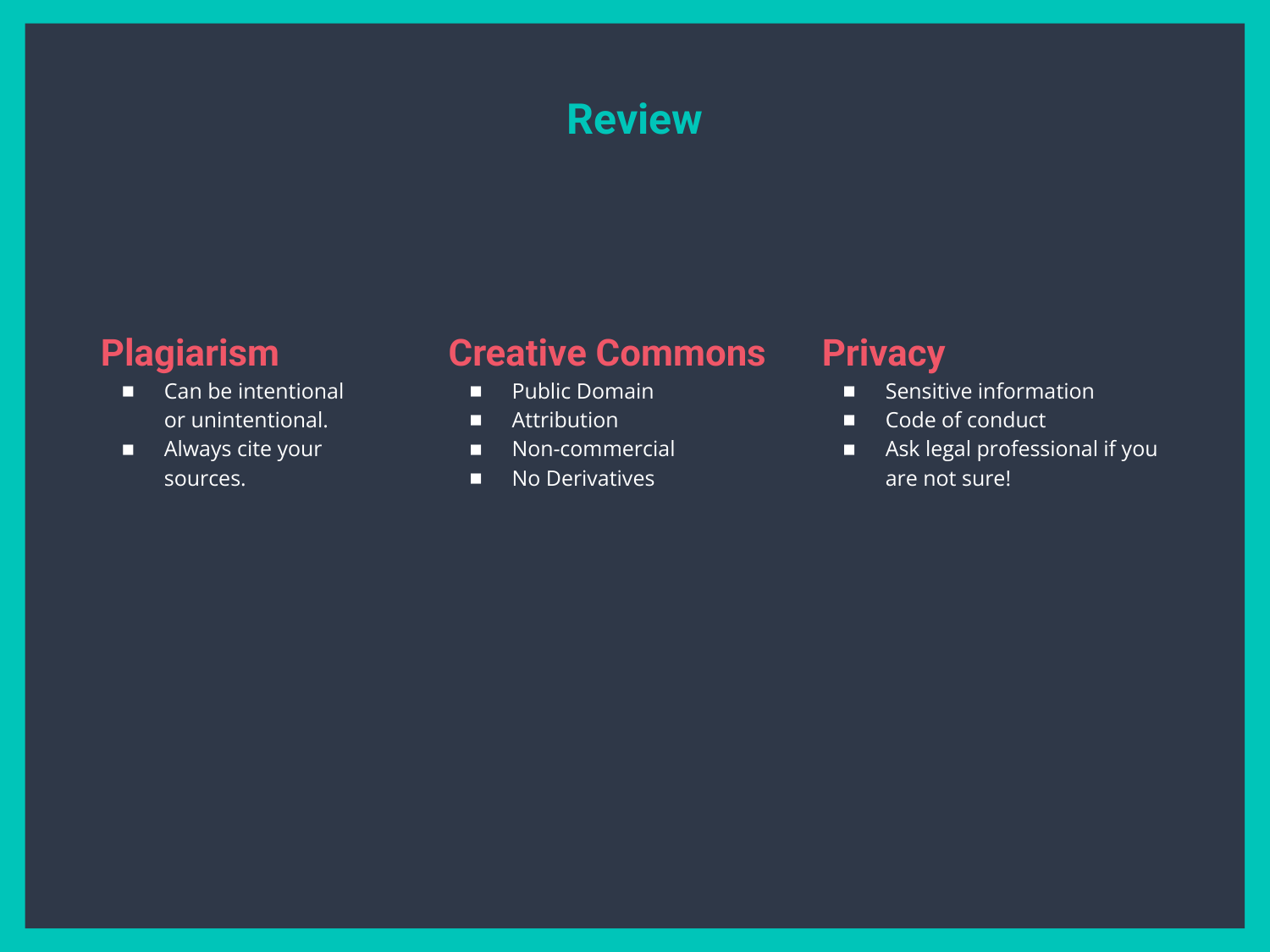

Review
Privacy
Sensitive information
Code of conduct
Ask legal professional if you are not sure!
Plagiarism
Can be intentional
or unintentional.
Always cite your
sources.
Creative Commons
Public Domain
Attribution
Non-commercial
No Derivatives